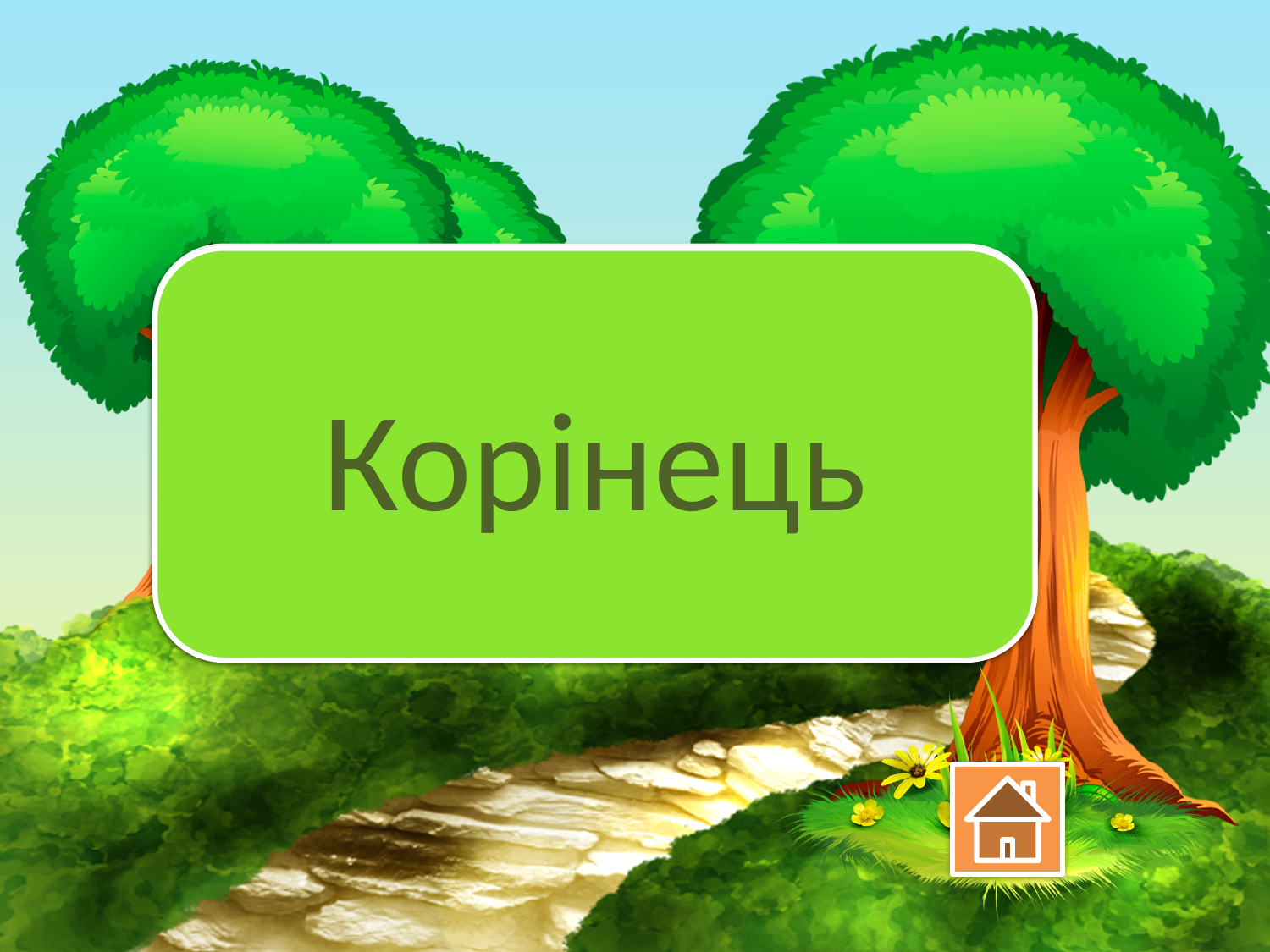

Кінець книжкового блоку, де скріплені всі елементи книги називається…
Корінець